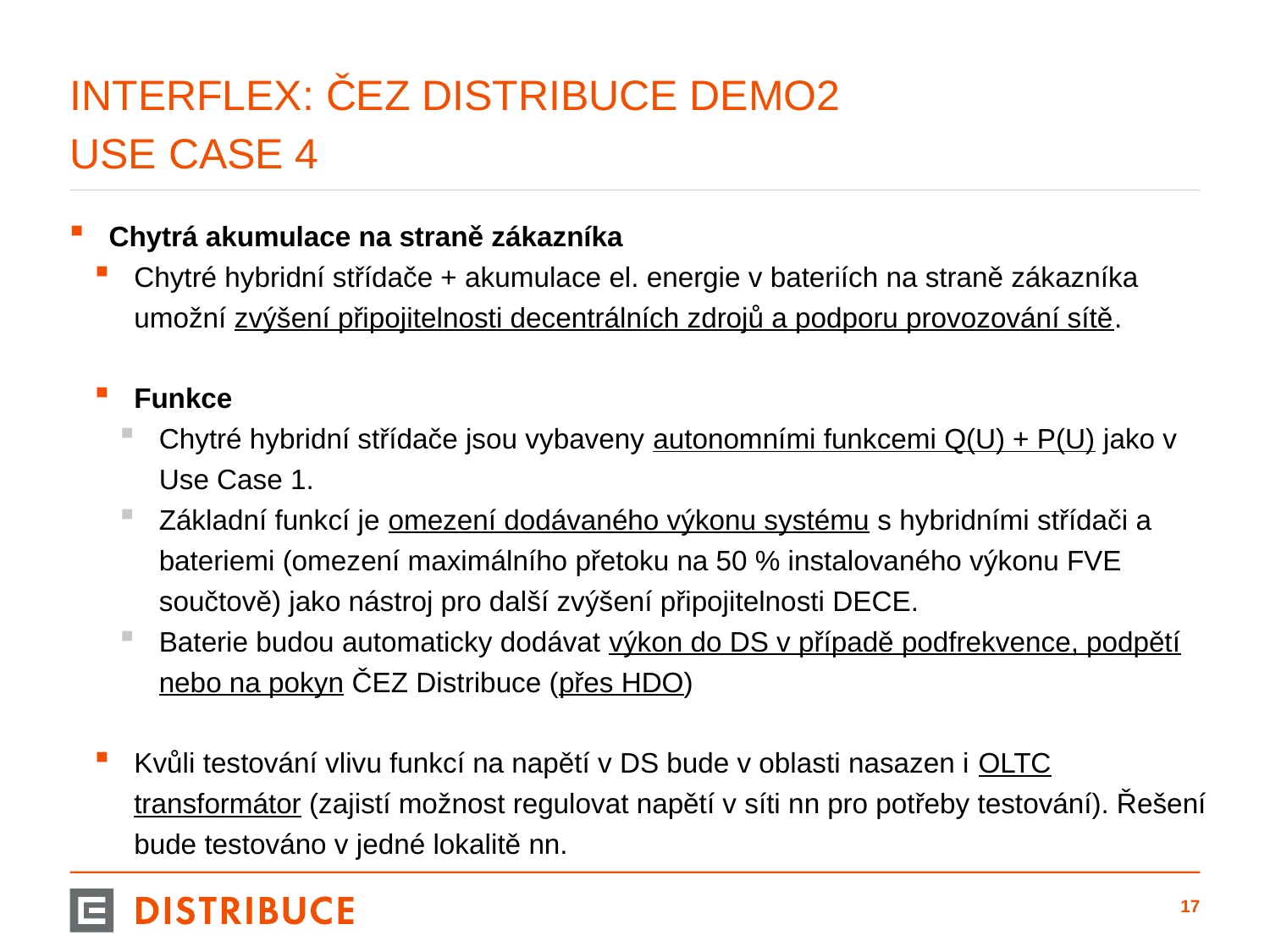

# Interflex: ČEZ Distribuce DEMO2 Use Case 4
Chytrá akumulace na straně zákazníka
Chytré hybridní střídače + akumulace el. energie v bateriích na straně zákazníka umožní zvýšení připojitelnosti decentrálních zdrojů a podporu provozování sítě.

Funkce
Chytré hybridní střídače jsou vybaveny autonomními funkcemi Q(U) + P(U) jako v Use Case 1.
Základní funkcí je omezení dodávaného výkonu systému s hybridními střídači a bateriemi (omezení maximálního přetoku na 50 % instalovaného výkonu FVE součtově) jako nástroj pro další zvýšení připojitelnosti DECE.
Baterie budou automaticky dodávat výkon do DS v případě podfrekvence, podpětí nebo na pokyn ČEZ Distribuce (přes HDO)

Kvůli testování vlivu funkcí na napětí v DS bude v oblasti nasazen i OLTC transformátor (zajistí možnost regulovat napětí v síti nn pro potřeby testování). Řešení bude testováno v jedné lokalitě nn.

17